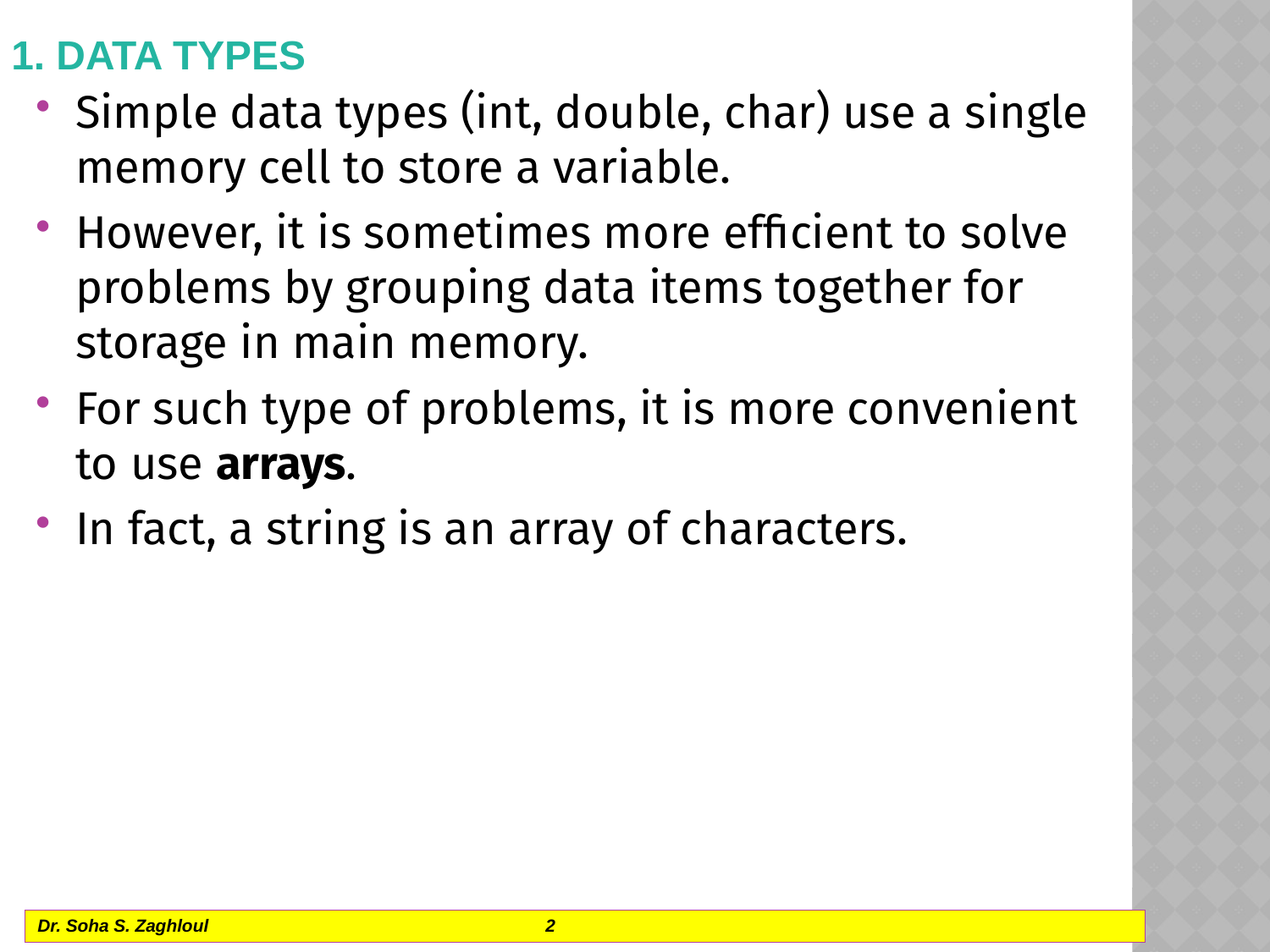

# 1. DATA TYPES
Simple data types (int, double, char) use a single memory cell to store a variable.
However, it is sometimes more efficient to solve problems by grouping data items together for storage in main memory.
For such type of problems, it is more convenient to use arrays.
In fact, a string is an array of characters.
Dr. Soha S. Zaghloul			2